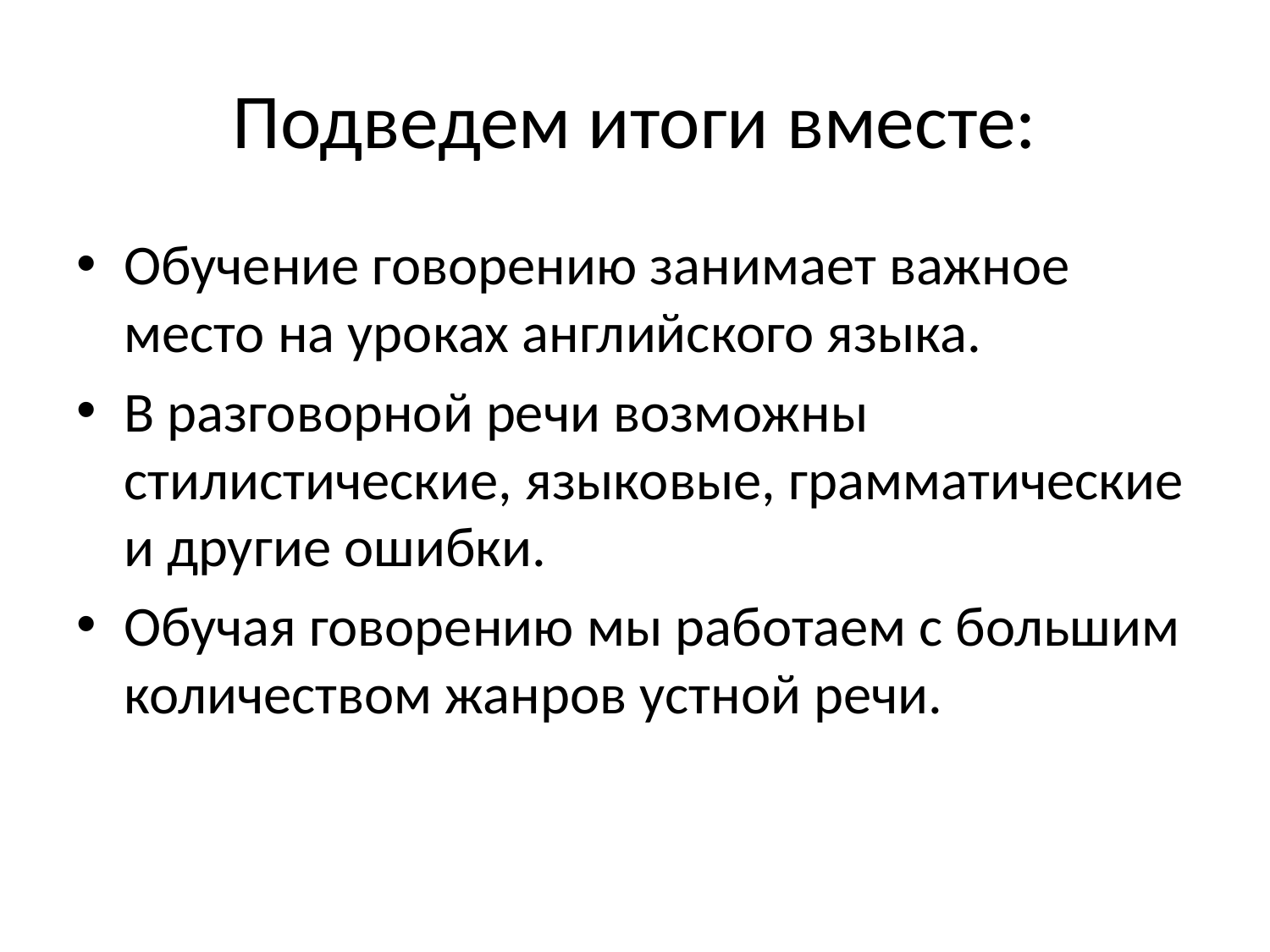

# Подведем итоги вместе:
Обучение говорению занимает важное место на уроках английского языка.
В разговорной речи возможны стилистические, языковые, грамматические и другие ошибки.
Обучая говорению мы работаем с большим количеством жанров устной речи.